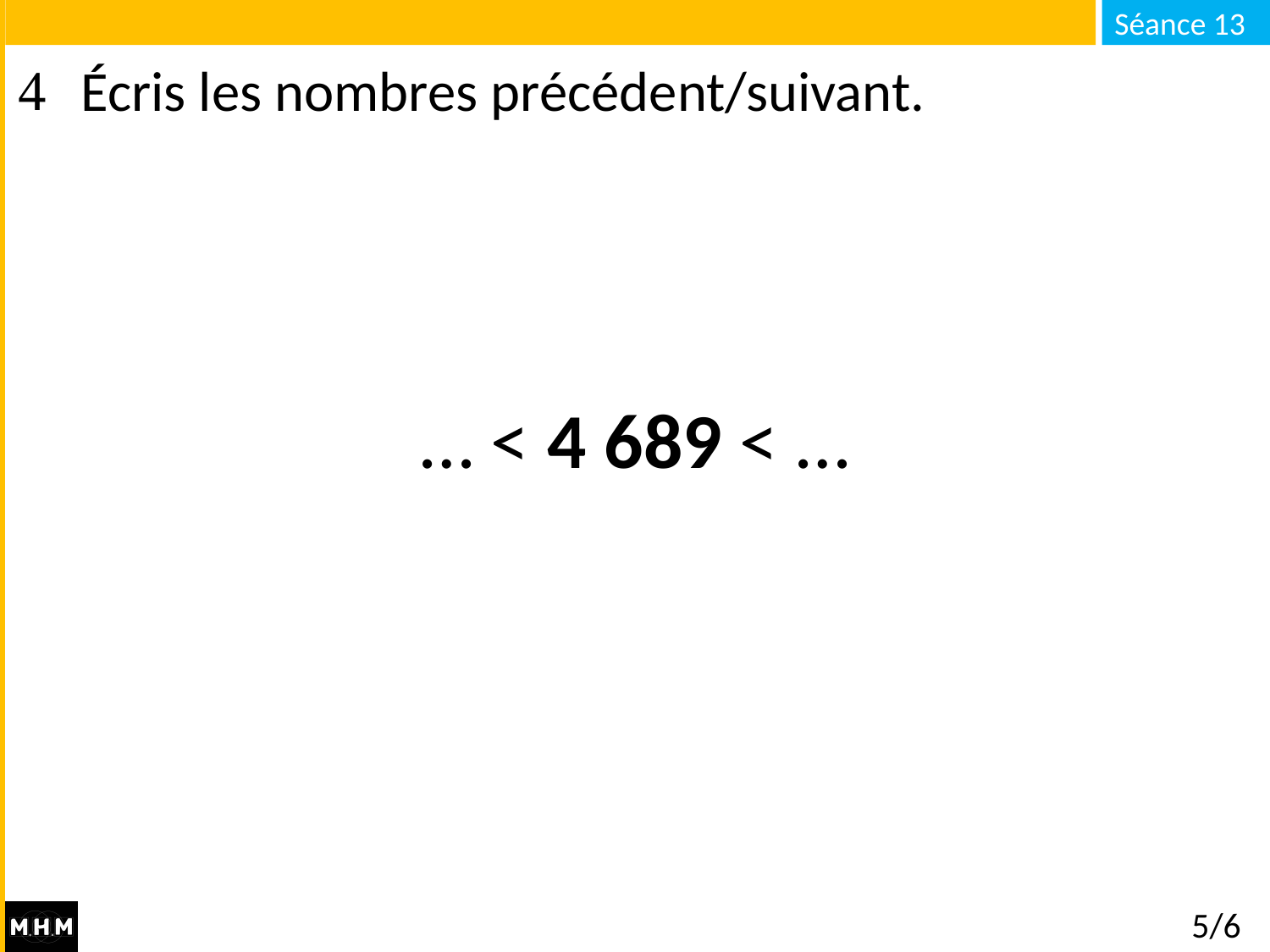

# Écris les nombres précédent/suivant.
… < 4 689 < …
5/6